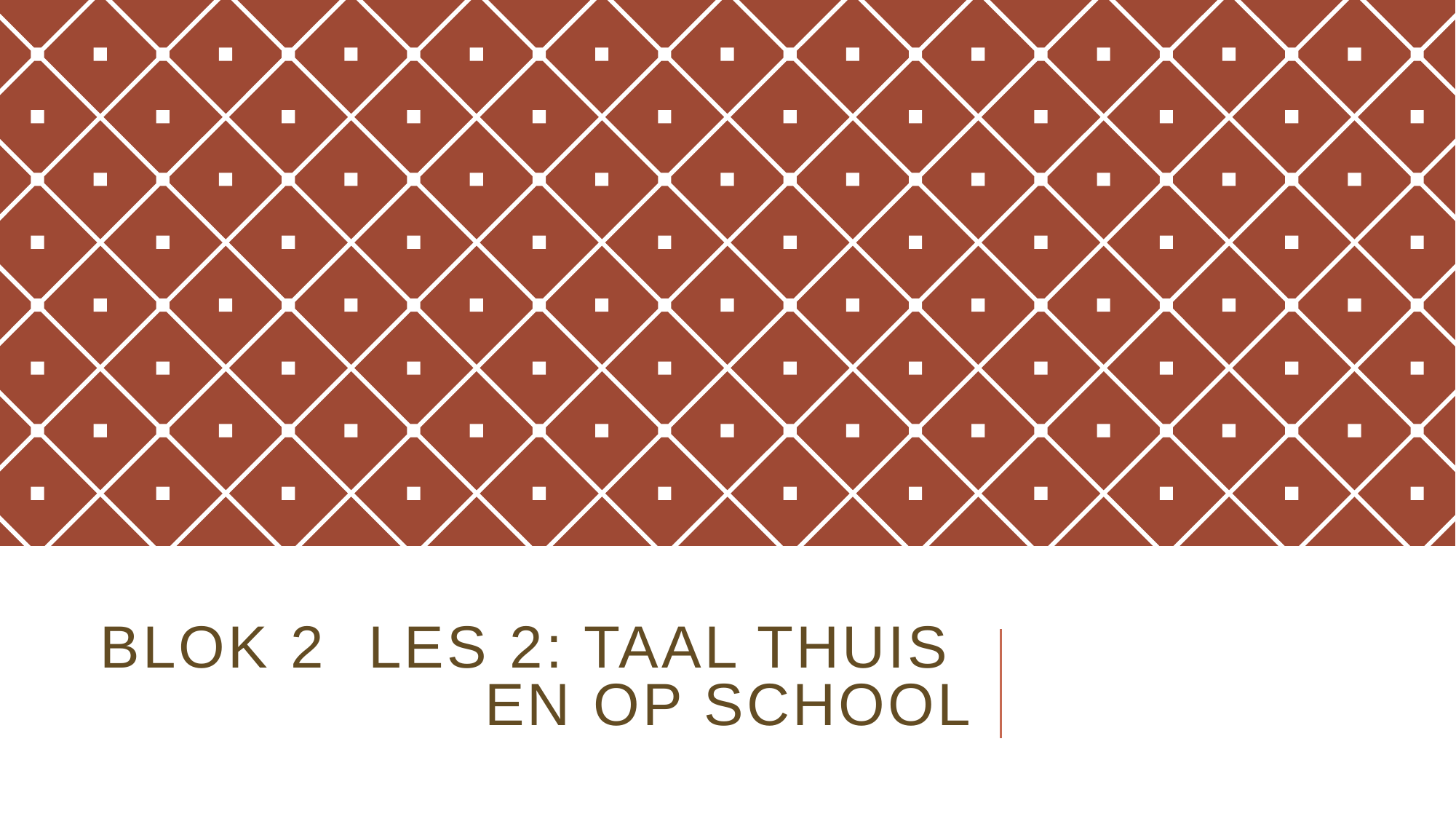

# blok 2	les 2: taal thuis en op school